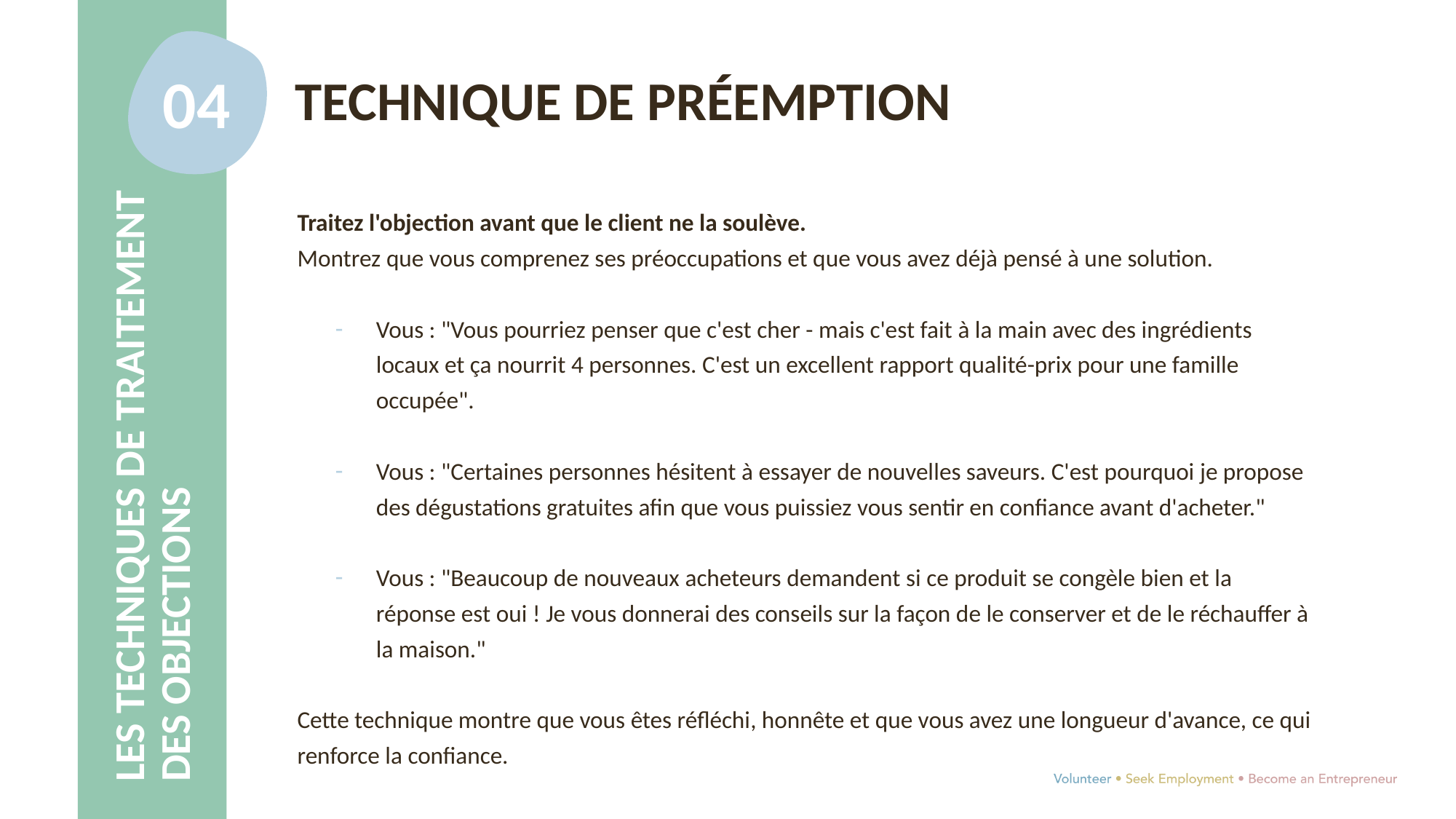

04

TECHNIQUE DE PRÉEMPTION
Traitez l'objection avant que le client ne la soulève.
Montrez que vous comprenez ses préoccupations et que vous avez déjà pensé à une solution.

Vous : "Vous pourriez penser que c'est cher - mais c'est fait à la main avec des ingrédients locaux et ça nourrit 4 personnes. C'est un excellent rapport qualité-prix pour une famille occupée".

Vous : "Certaines personnes hésitent à essayer de nouvelles saveurs. C'est pourquoi je propose des dégustations gratuites afin que vous puissiez vous sentir en confiance avant d'acheter."

Vous : "Beaucoup de nouveaux acheteurs demandent si ce produit se congèle bien et la réponse est oui ! Je vous donnerai des conseils sur la façon de le conserver et de le réchauffer à la maison."

Cette technique montre que vous êtes réfléchi, honnête et que vous avez une longueur d'avance, ce qui renforce la confiance.

LES TECHNIQUES DE TRAITEMENT DES OBJECTIONS